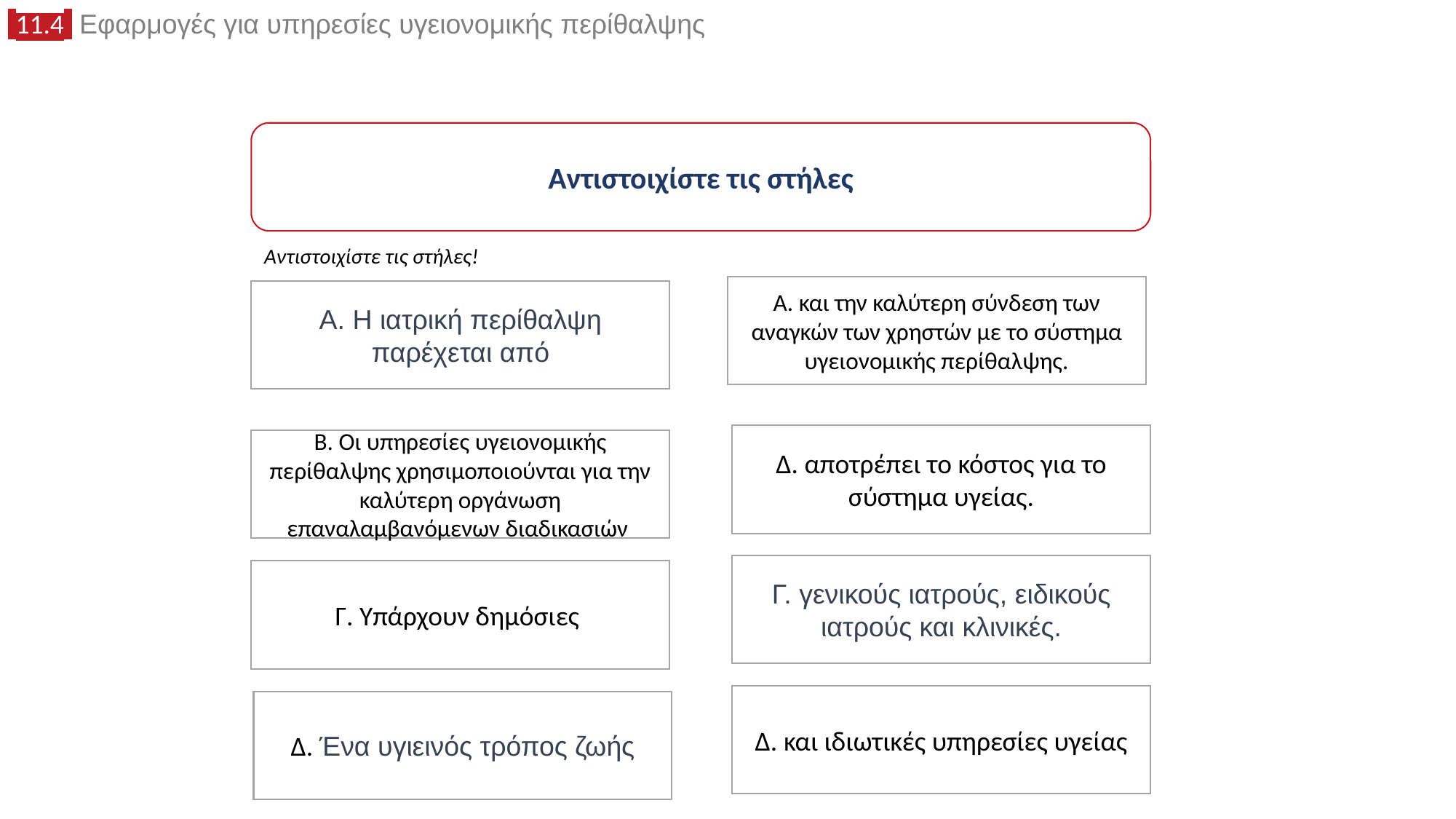

Αντιστοιχίστε τις στήλες
Αντιστοιχίστε τις στήλες!
A. και την καλύτερη σύνδεση των αναγκών των χρηστών με το σύστημα υγειονομικής περίθαλψης.
A. Η ιατρική περίθαλψη παρέχεται από
Δ. αποτρέπει το κόστος για το σύστημα υγείας.
B. Οι υπηρεσίες υγειονομικής περίθαλψης χρησιμοποιούνται για την καλύτερη οργάνωση επαναλαμβανόμενων διαδικασιών
Γ. γενικούς ιατρούς, ειδικούς ιατρούς και κλινικές.
Γ. Υπάρχουν δημόσιες
Δ. και ιδιωτικές υπηρεσίες υγείας
Δ. Ένα υγιεινός τρόπος ζωής